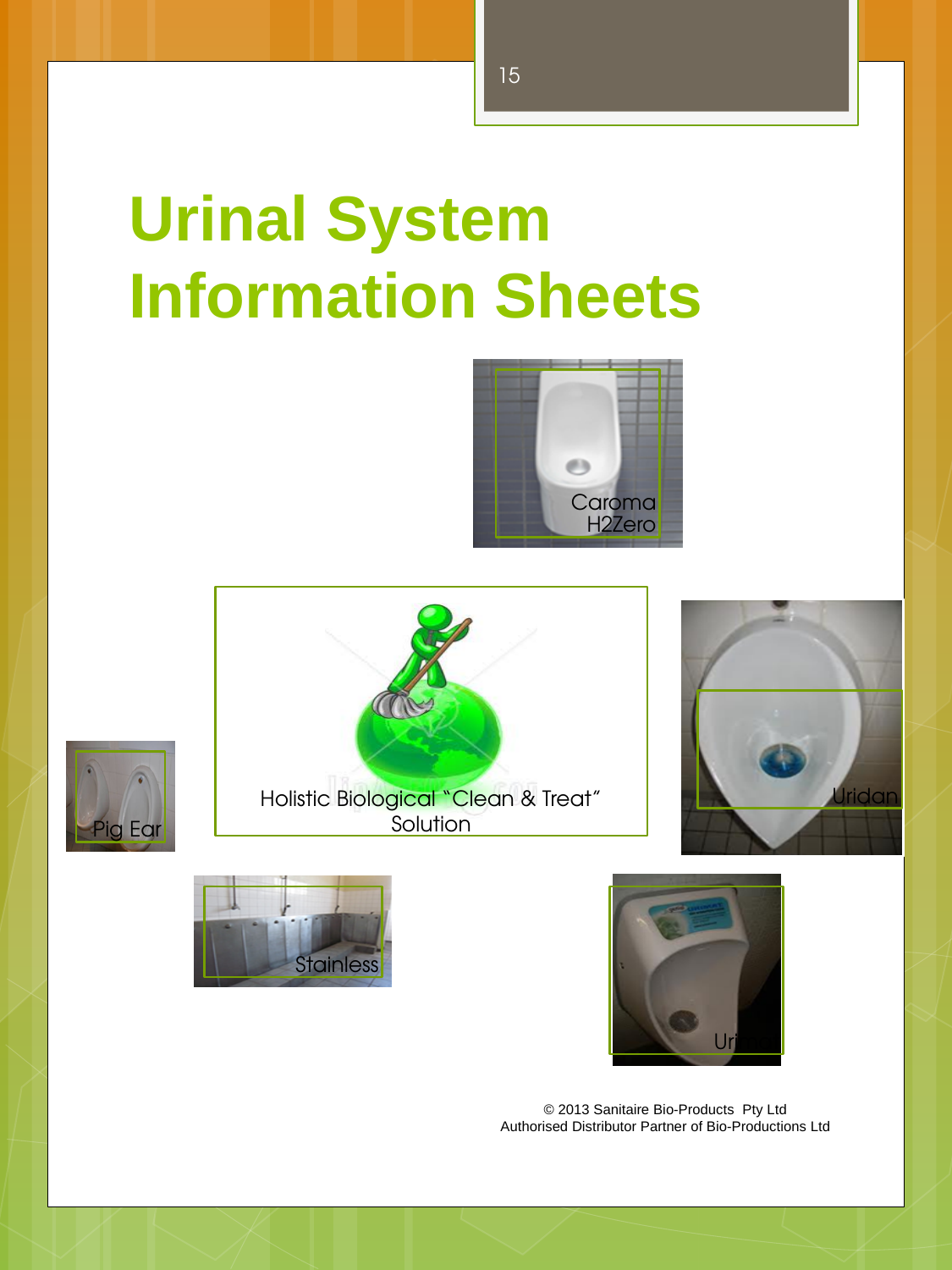

15
# Urinal System Information Sheets
Holistic Biological “Clean & Treat” Solution
Caroma H2Zero
Uridan
Pig Ear
Urimat
Stainless
© 2013 Sanitaire Bio-Products  Pty Ltd
Authorised Distributor Partner of Bio-Productions Ltd